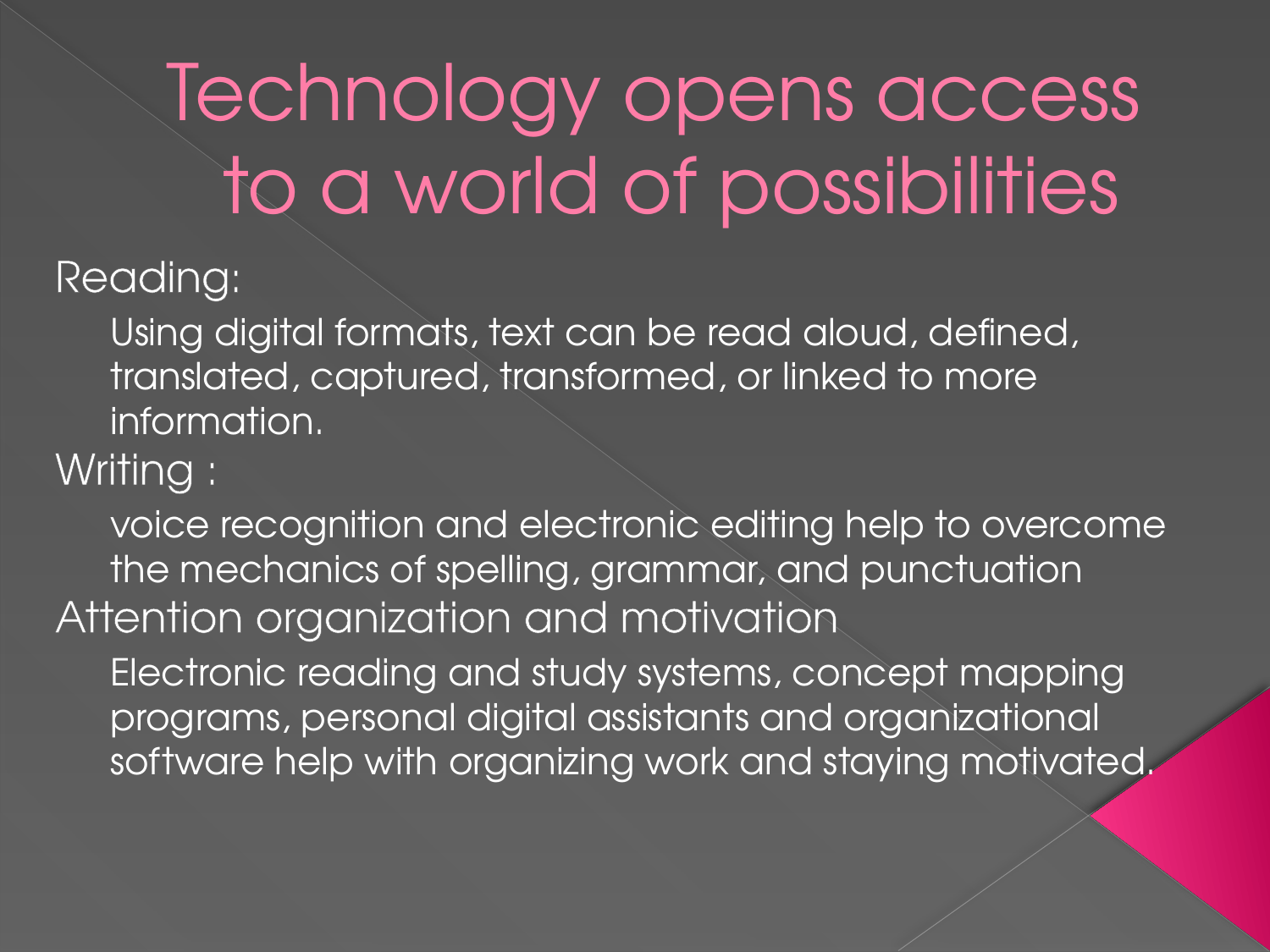

# Technology opens access to a world of possibilities
Reading:
Using digital formats, text can be read aloud, defined, translated, captured, transformed, or linked to more information.
Writing :
voice recognition and electronic editing help to overcome the mechanics of spelling, grammar, and punctuation
Attention organization and motivation
Electronic reading and study systems, concept mapping programs, personal digital assistants and organizational software help with organizing work and staying motivated.